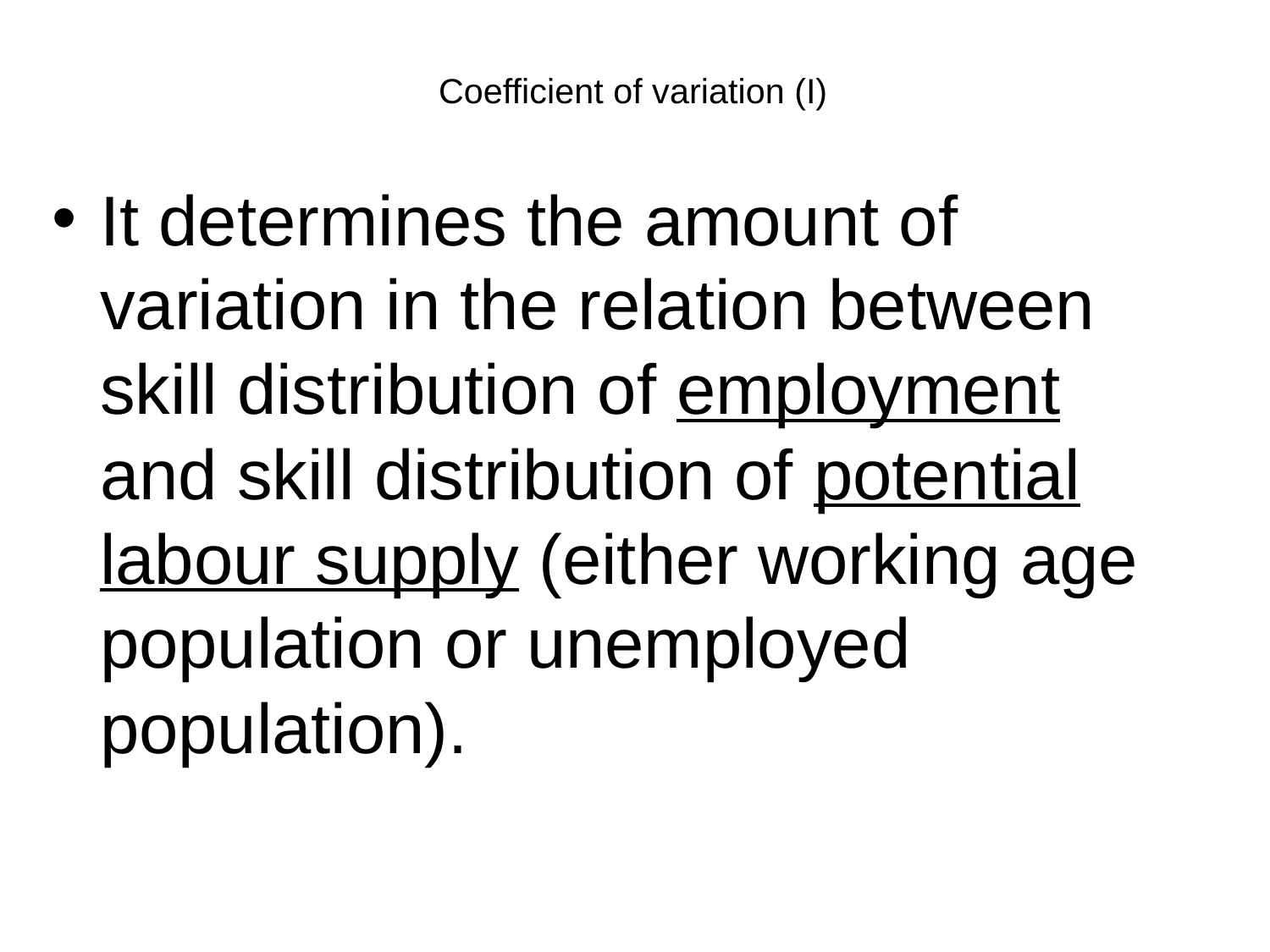

# Coefficient of variation (I)
It determines the amount of variation in the relation between skill distribution of employment and skill distribution of potential labour supply (either working age population or unemployed population).